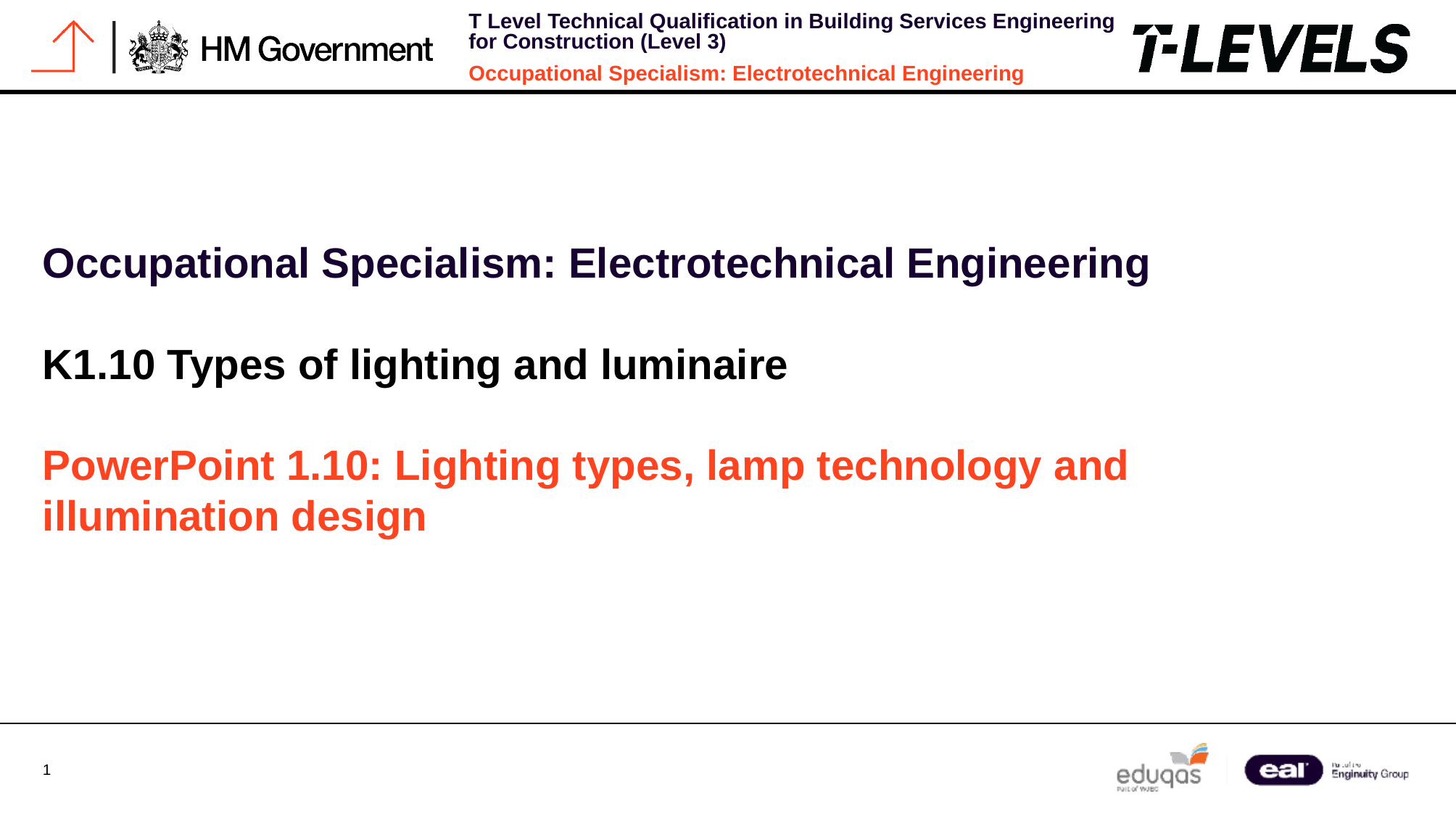

Occupational Specialism: Electrotechnical Engineering

K1.10 Types of lighting and luminaire

PowerPoint 1.10: Lighting types, lamp technology and illumination design